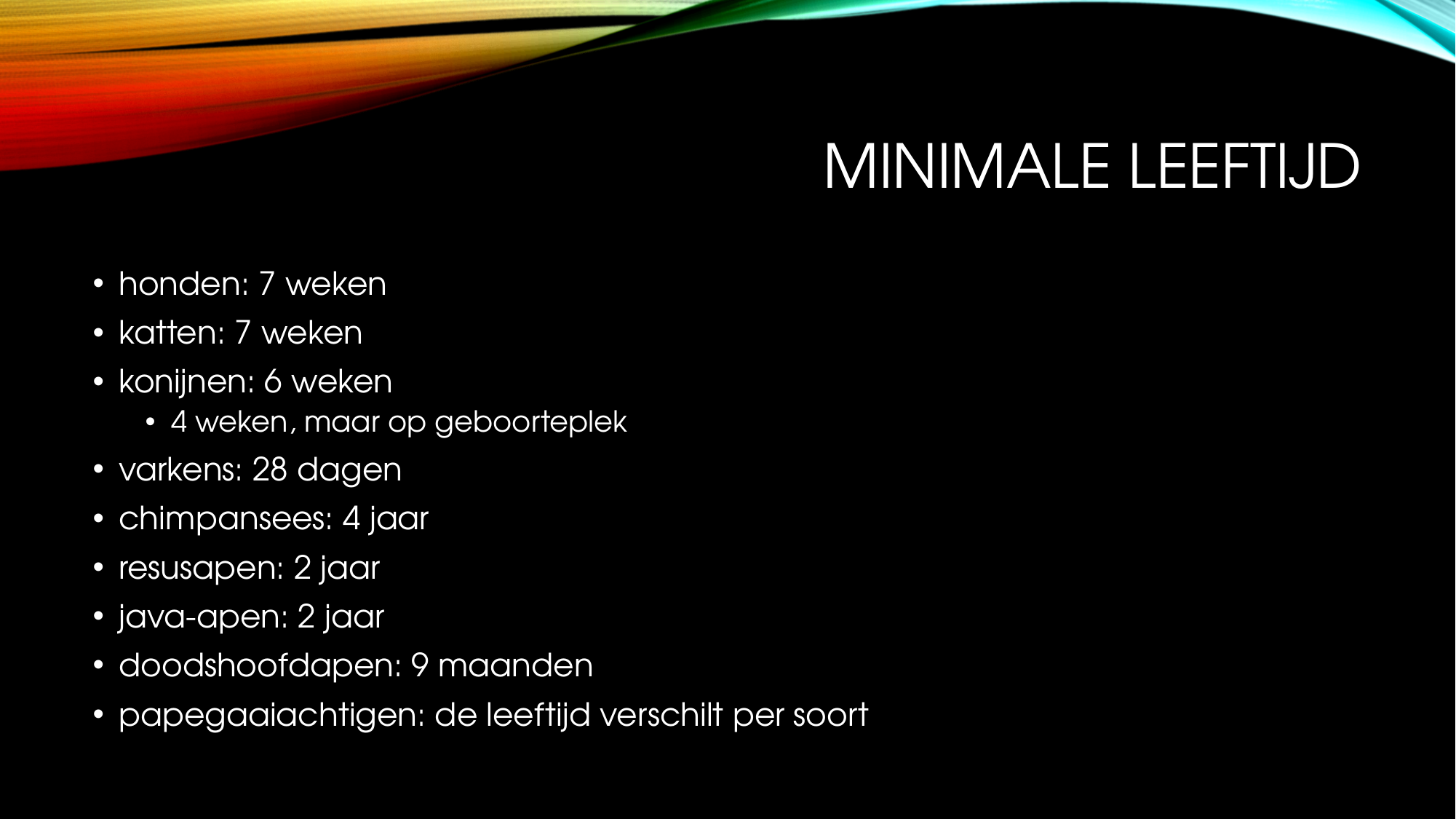

# minimale Leeftijd
honden: 7 weken
katten: 7 weken
konijnen: 6 weken
4 weken, maar op geboorteplek
varkens: 28 dagen
chimpansees: 4 jaar
resusapen: 2 jaar
java-apen: 2 jaar
doodshoofdapen: 9 maanden
papegaaiachtigen: de leeftijd verschilt per soort